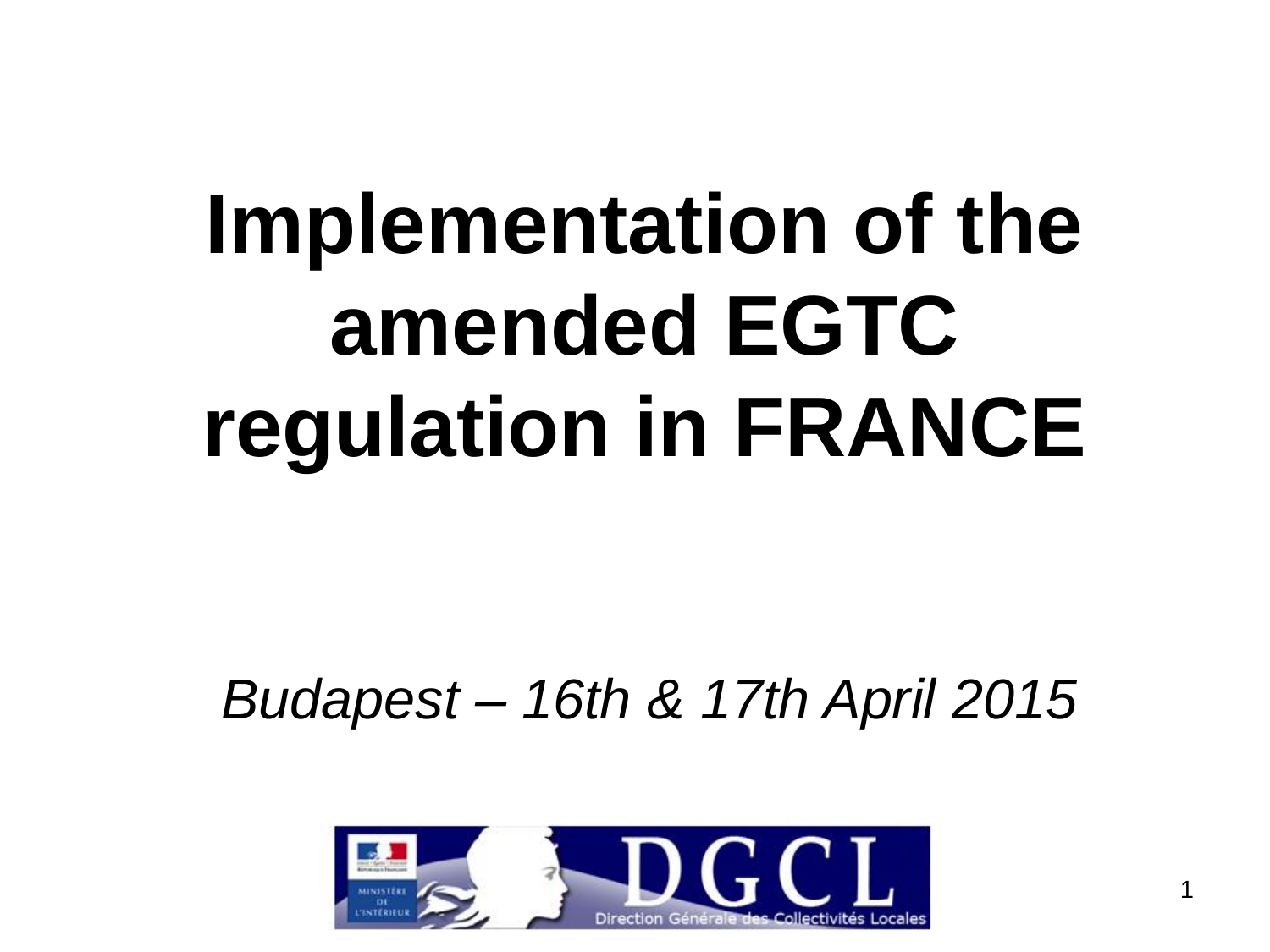

# Implementation of the amended EGTC regulation in FRANCE
Budapest – 16th & 17th April 2015

1